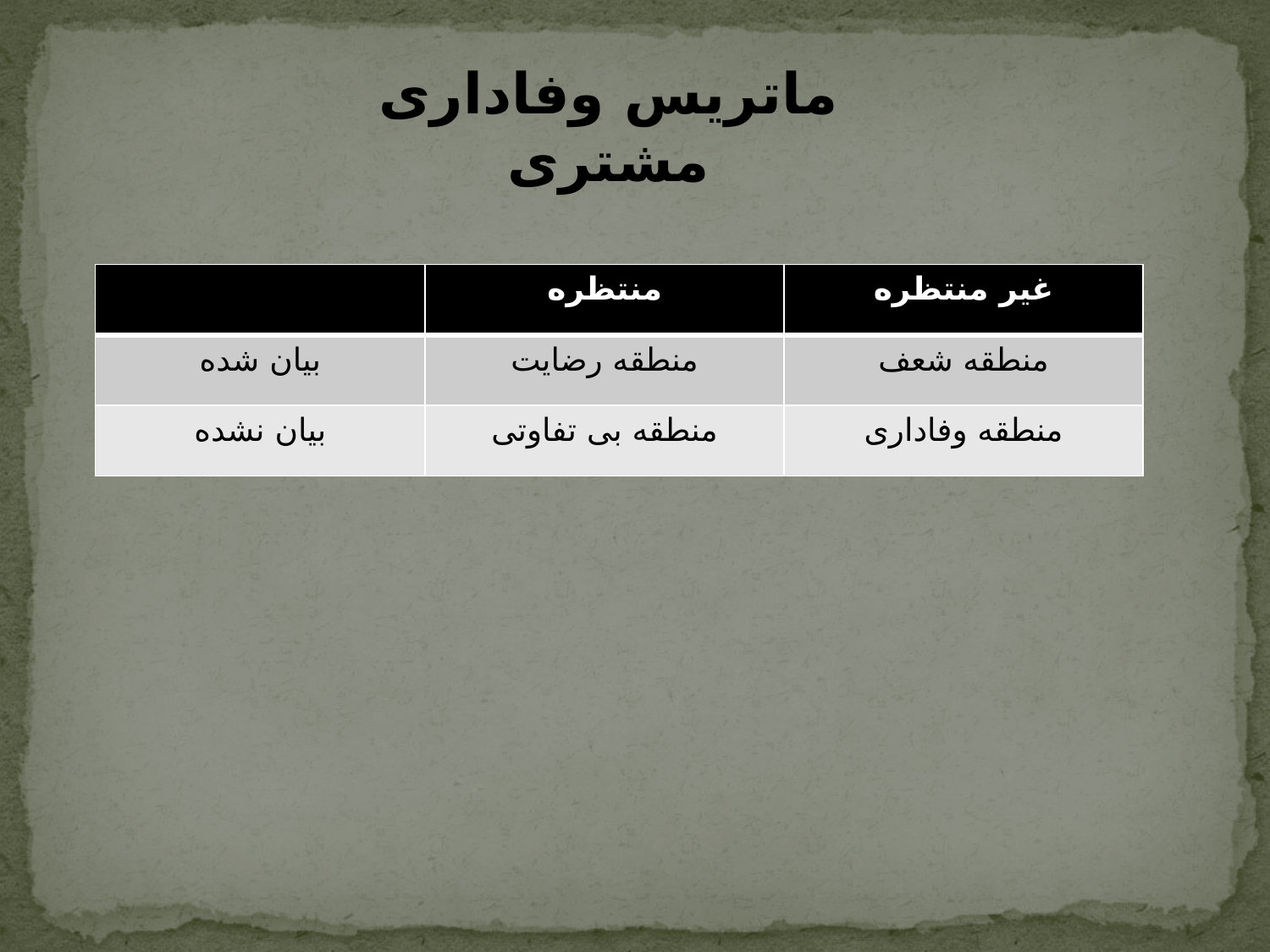

ماتریس وفاداری مشتری
|  | منتظره | غیر منتظره |
| --- | --- | --- |
| بیان شده | منطقه رضایت | منطقه شعف |
| بیان نشده | منطقه بی تفاوتی | منطقه وفاداری |